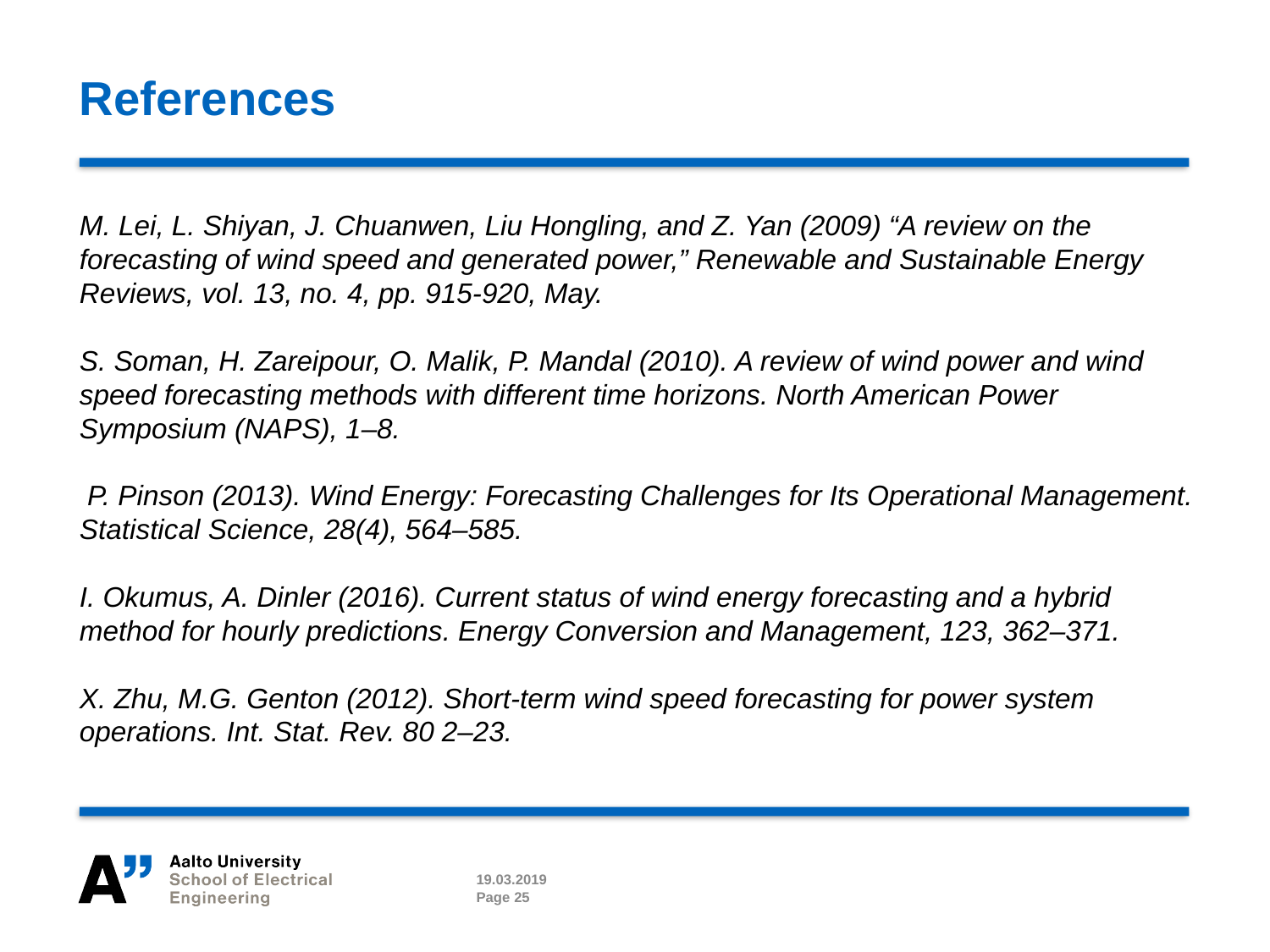

# References
M. Lei, L. Shiyan, J. Chuanwen, Liu Hongling, and Z. Yan (2009) “A review on the forecasting of wind speed and generated power,” Renewable and Sustainable Energy Reviews, vol. 13, no. 4, pp. 915-920, May.

S. Soman, H. Zareipour, O. Malik, P. Mandal (2010). A review of wind power and wind speed forecasting methods with different time horizons. North American Power Symposium (NAPS), 1–8.

 P. Pinson (2013). Wind Energy: Forecasting Challenges for Its Operational Management. Statistical Science, 28(4), 564–585.

I. Okumus, A. Dinler (2016). Current status of wind energy forecasting and a hybrid method for hourly predictions. Energy Conversion and Management, 123, 362–371.

X. Zhu, M.G. Genton (2012). Short-term wind speed forecasting for power system operations. Int. Stat. Rev. 80 2–23.

19.03.2019
Page 25